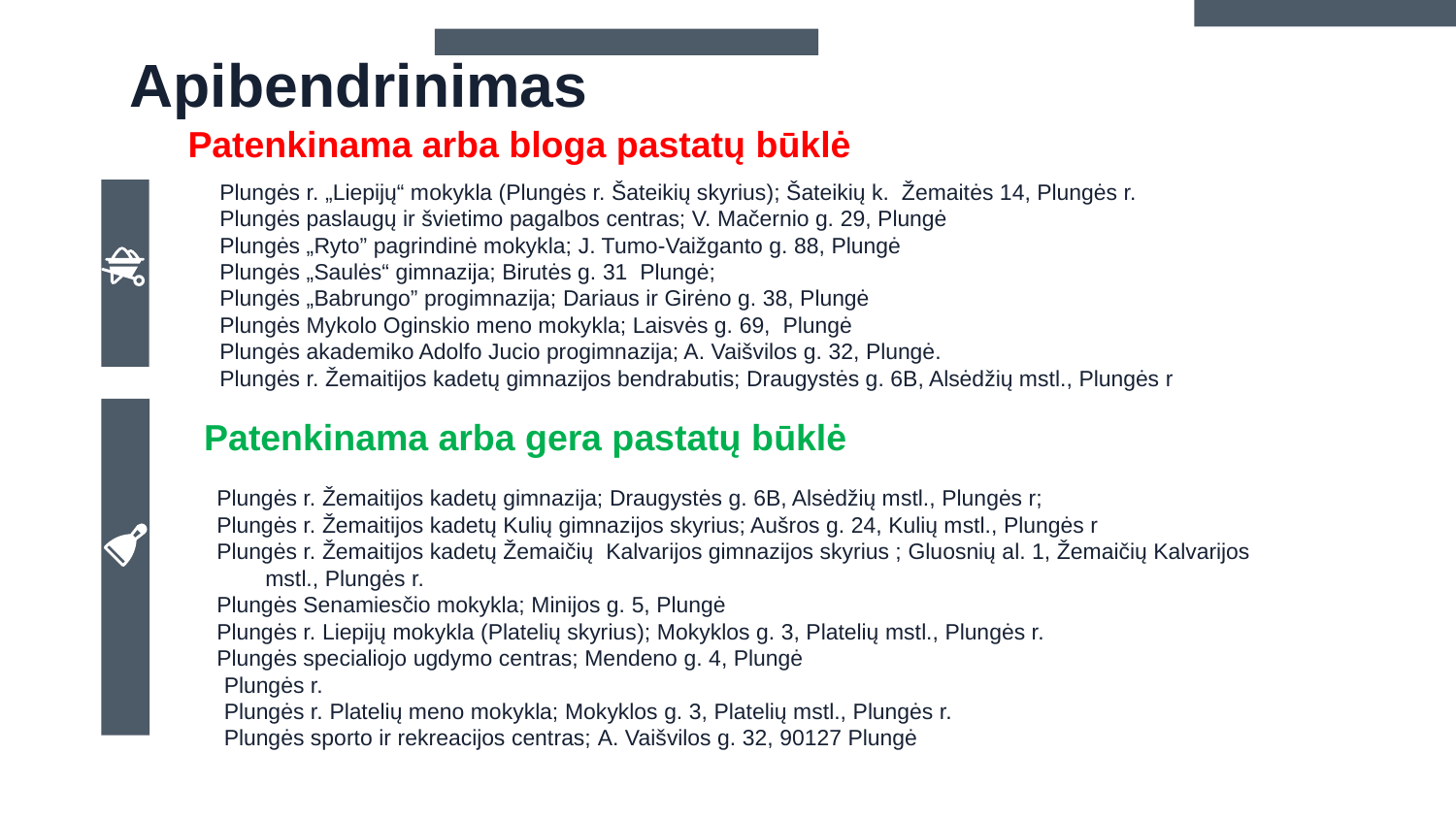

# Apibendrinimas
Patenkinama arba bloga pastatų būklė
Plungės r. „Liepijų“ mokykla (Plungės r. Šateikių skyrius); Šateikių k.  Žemaitės 14, Plungės r.
Plungės paslaugų ir švietimo pagalbos centras; V. Mačernio g. 29, Plungė
Plungės „Ryto” pagrindinė mokykla; J. Tumo-Vaižganto g. 88, Plungė
Plungės „Saulės“ gimnazija; Birutės g. 31  Plungė;
Plungės „Babrungo” progimnazija; Dariaus ir Girėno g. 38, Plungė
Plungės Mykolo Oginskio meno mokykla; Laisvės g. 69,  Plungė
Plungės akademiko Adolfo Jucio progimnazija; A. Vaišvilos g. 32, Plungė.
Plungės r. Žemaitijos kadetų gimnazijos bendrabutis; Draugystės g. 6B, Alsėdžių mstl., Plungės r

Patenkinama arba gera pastatų būklė
Plungės r. Žemaitijos kadetų gimnazija; Draugystės g. 6B, Alsėdžių mstl., Plungės r;
Plungės r. Žemaitijos kadetų Kulių gimnazijos skyrius; Aušros g. 24, Kulių mstl., Plungės r
Plungės r. Žemaitijos kadetų Žemaičių  Kalvarijos gimnazijos skyrius ; Gluosnių al. 1, Žemaičių Kalvarijos mstl., Plungės r.
Plungės Senamiesčio mokykla; Minijos g. 5, Plungė
Plungės r. Liepijų mokykla (Platelių skyrius); Mokyklos g. 3, Platelių mstl., Plungės r.
Plungės specialiojo ugdymo centras; Mendeno g. 4, Plungė
     Plungės r.
     Plungės r. Platelių meno mokykla; Mokyklos g. 3, Platelių mstl., Plungės r.
     Plungės sporto ir rekreacijos centras; A. Vaišvilos g. 32, 90127 Plungė